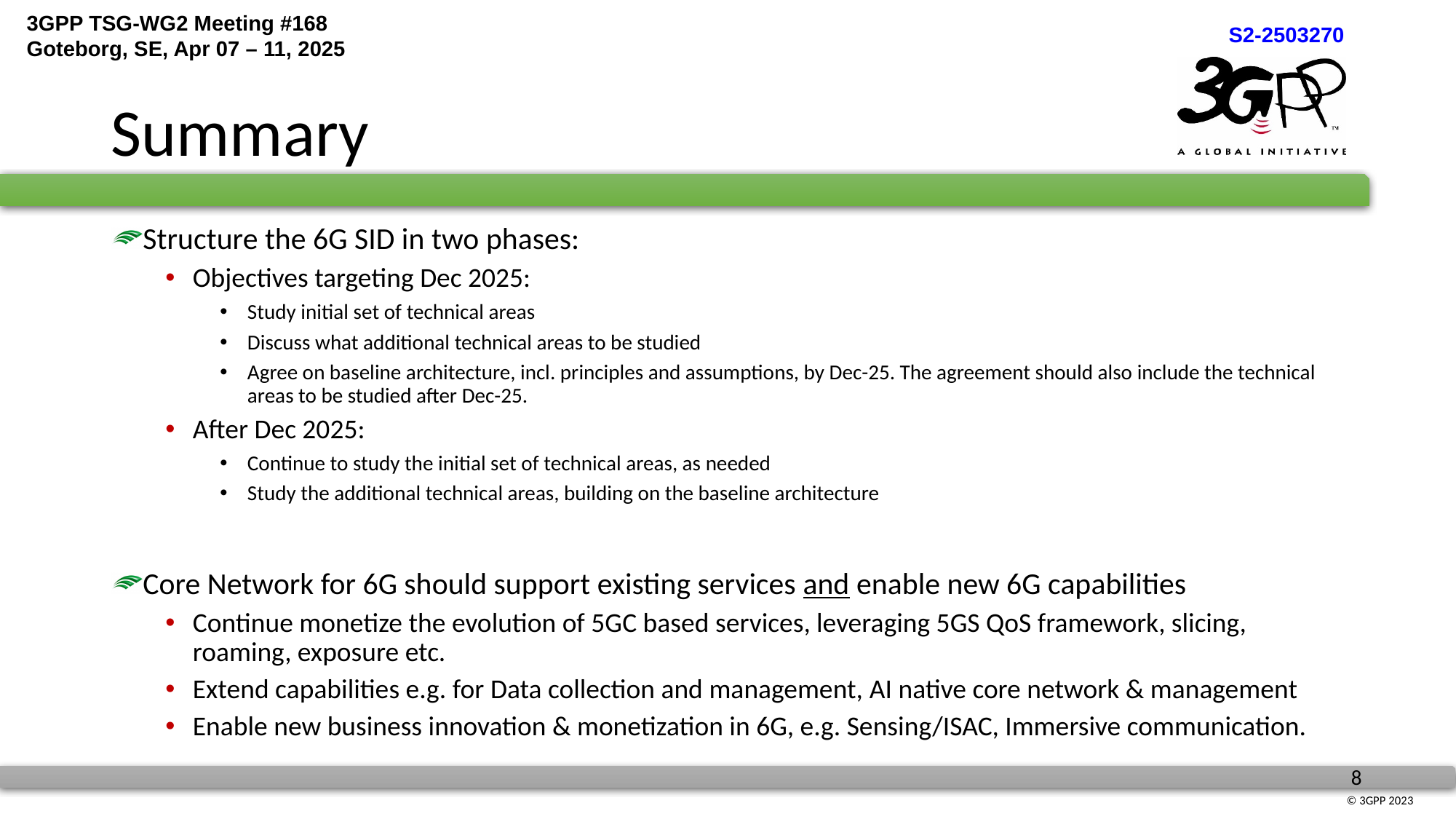

# Summary
Structure the 6G SID in two phases:
Objectives targeting Dec 2025:
Study initial set of technical areas
Discuss what additional technical areas to be studied
Agree on baseline architecture, incl. principles and assumptions, by Dec-25. The agreement should also include the technical areas to be studied after Dec-25.
After Dec 2025:
Continue to study the initial set of technical areas, as needed
Study the additional technical areas, building on the baseline architecture

Core Network for 6G should support existing services and enable new 6G capabilities
Continue monetize the evolution of 5GC based services, leveraging 5GS QoS framework, slicing, roaming, exposure etc.
Extend capabilities e.g. for Data collection and management, AI native core network & management
Enable new business innovation & monetization in 6G, e.g. Sensing/ISAC, Immersive communication.